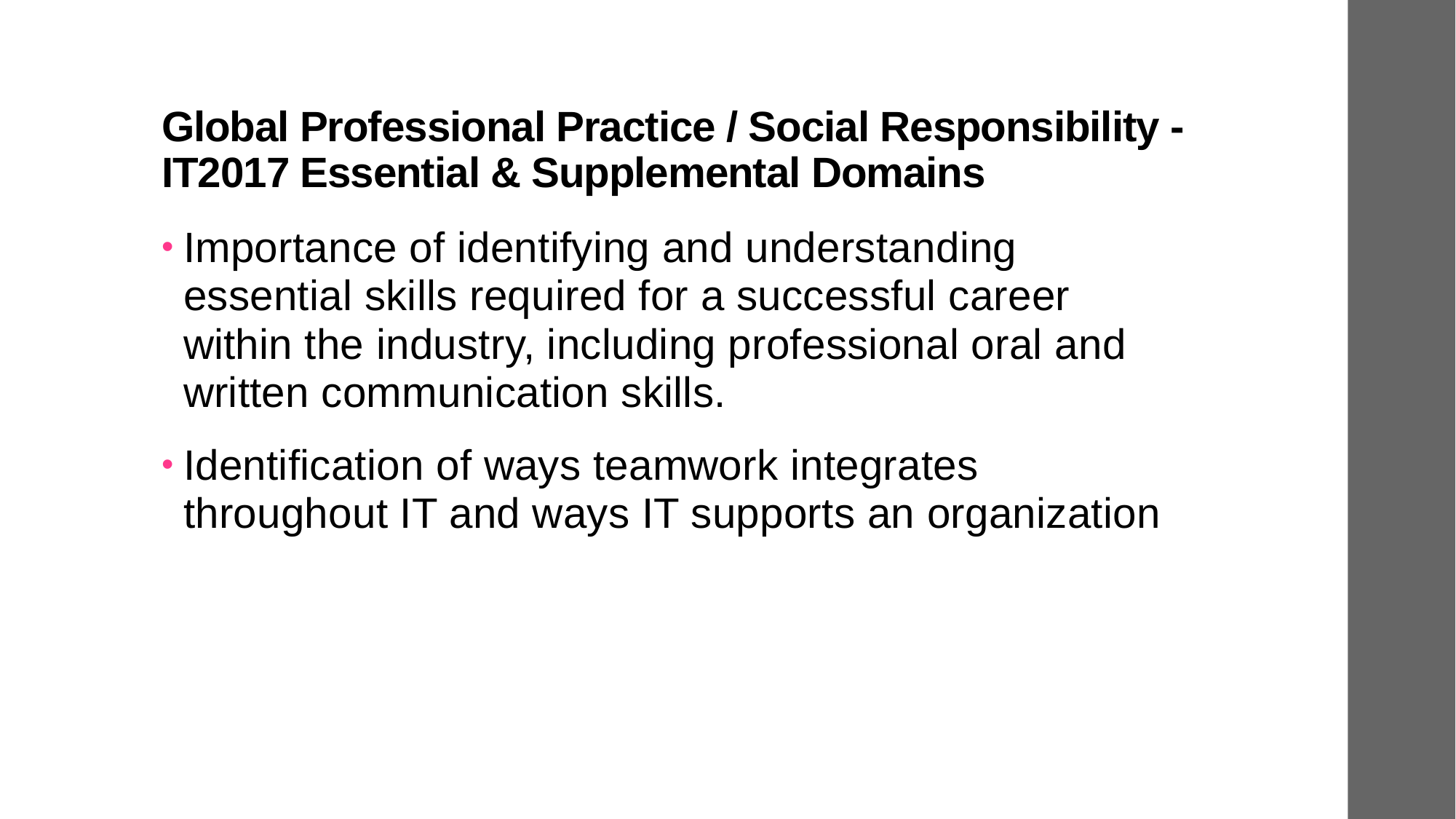

# Global Professional Practice / Social Responsibility - IT2017 Essential & Supplemental Domains
Importance of identifying and understanding essential skills required for a successful career within the industry, including professional oral and written communication skills.
Identification of ways teamwork integrates throughout IT and ways IT supports an organization